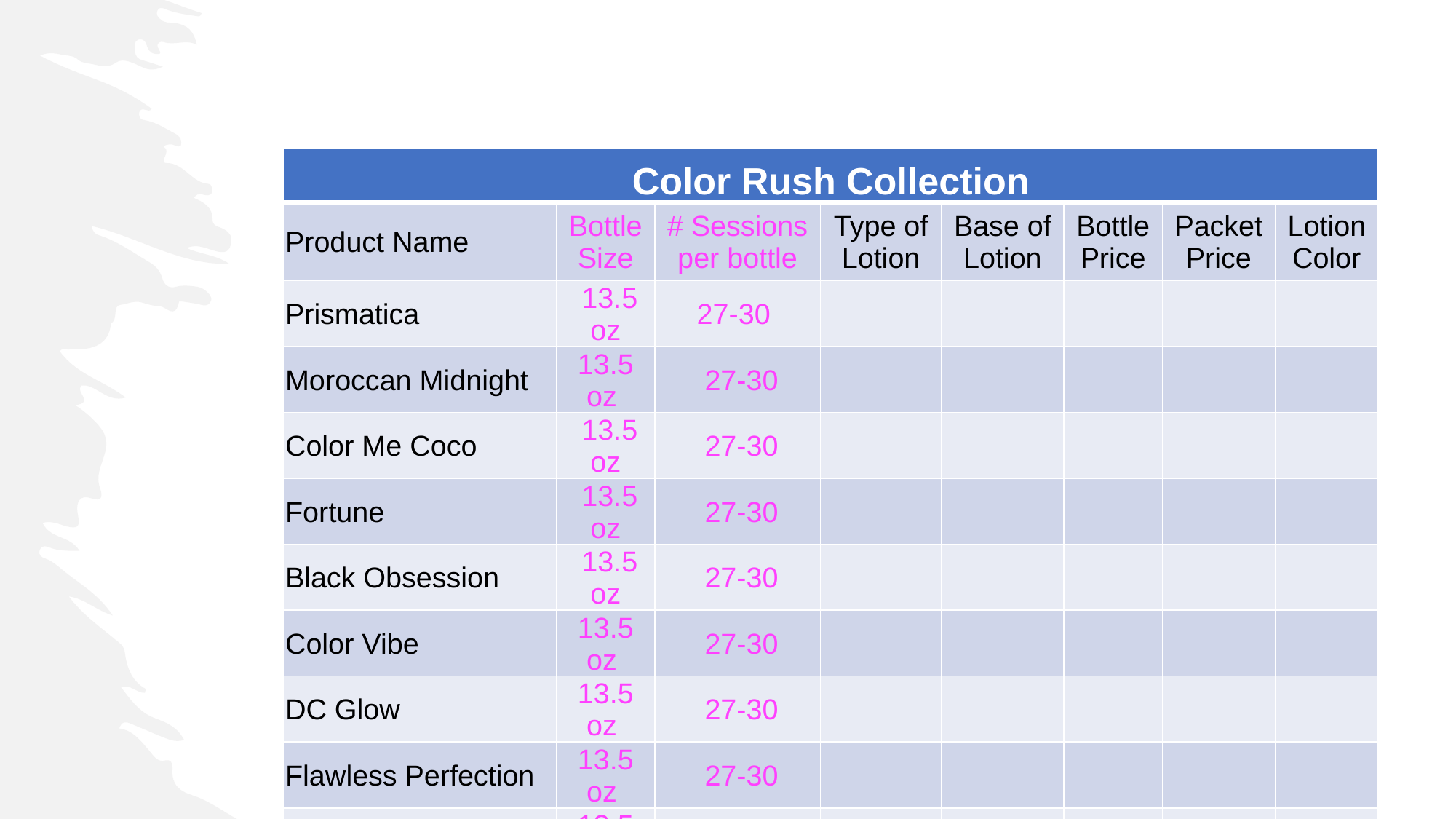

| Color Rush Collection |  |  |  |  |  |  |  |
| --- | --- | --- | --- | --- | --- | --- | --- |
| Product Name | Bottle Size | # Sessions per bottle | Type of Lotion | Base of Lotion | Bottle Price | Packet Price | Lotion Color |
| Prismatica | 13.5 oz | 27-30 |  |  |  |  |  |
| Moroccan Midnight | 13.5 oz | 27-30 |  |  |  |  |  |
| Color Me Coco | 13.5 oz | 27-30 |  |  |  |  |  |
| Fortune | 13.5 oz | 27-30 |  |  |  |  |  |
| Black Obsession | 13.5 oz | 27-30 |  |  |  |  |  |
| Color Vibe | 13.5 oz | 27-30 |  |  |  |  |  |
| DC Glow | 13.5 oz | 27-30 |  |  |  |  |  |
| Flawless Perfection | 13.5 oz | 27-30 |  |  |  |  |  |
| Ignite Noir | 13.5 oz | 27-30 |  |  |  |  |  |